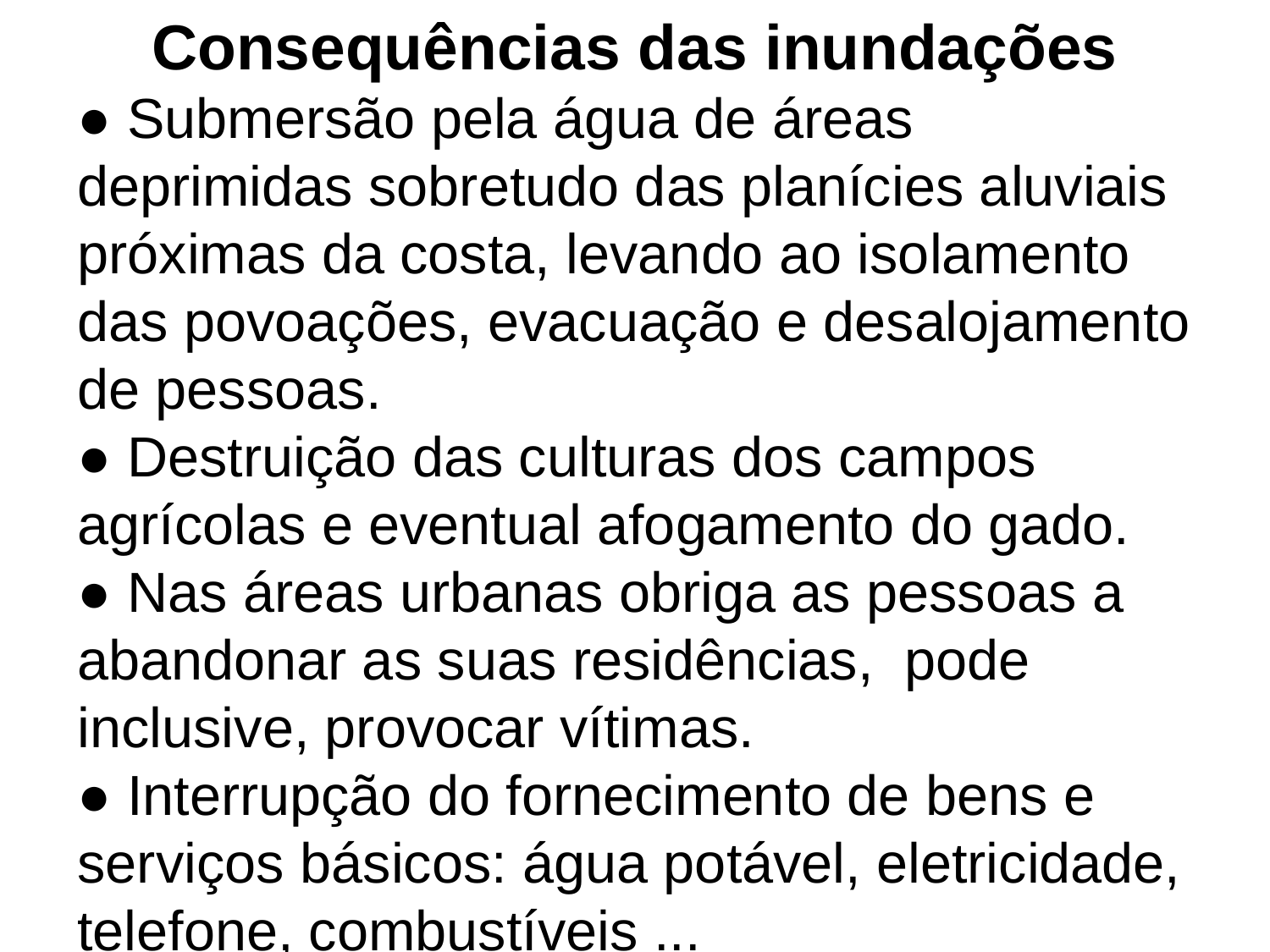

Consequências das inundações
● Submersão pela água de áreas deprimidas sobretudo das planícies aluviais próximas da costa, levando ao isolamento das povoações, evacuação e desalojamento de pessoas.
● Destruição das culturas dos campos agrícolas e eventual afogamento do gado.
● Nas áreas urbanas obriga as pessoas a abandonar as suas residências,  pode inclusive, provocar vítimas.
● Interrupção do fornecimento de bens e serviços básicos: água potável, eletricidade, telefone, combustíveis ...